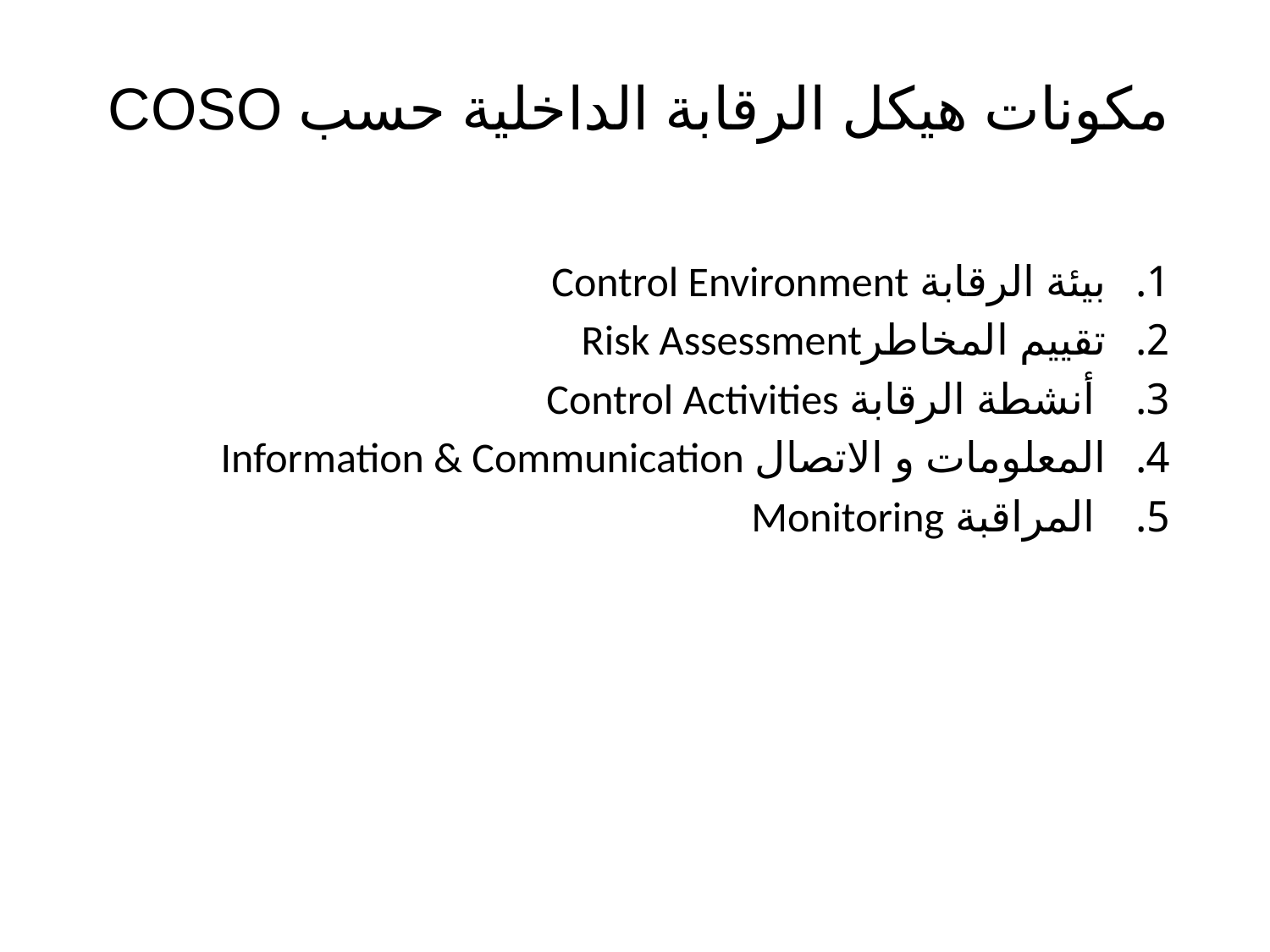

# مكونات هيكل الرقابة الداخلية حسب COSO
بيئة الرقابة Control Environment
تقييم المخاطرRisk Assessment
 أنشطة الرقابة Control Activities
المعلومات و الاتصال Information & Communication
 المراقبة Monitoring